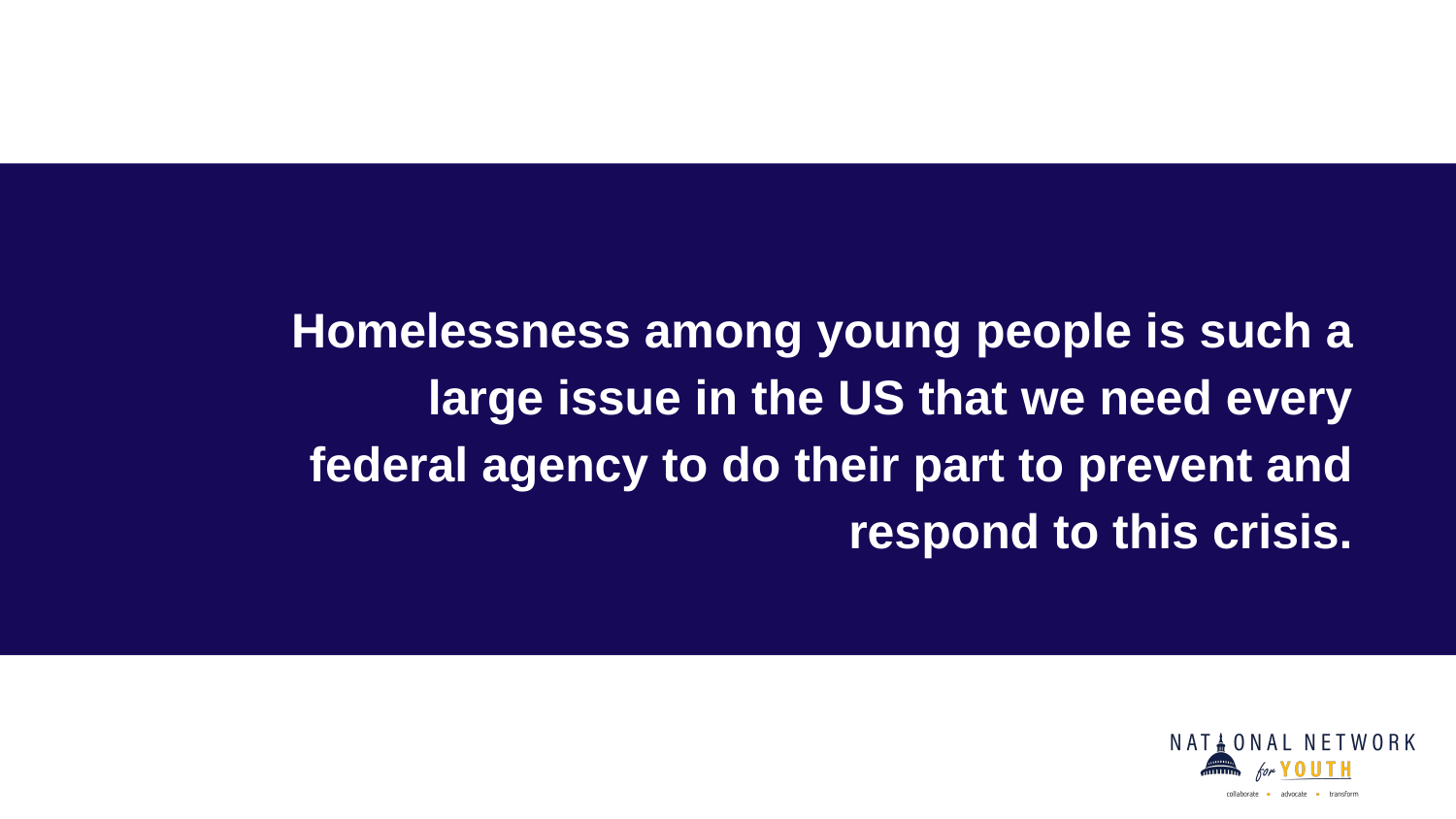

# Homelessness among young people is such a large issue in the US that we need every federal agency to do their part to prevent and respond to this crisis.